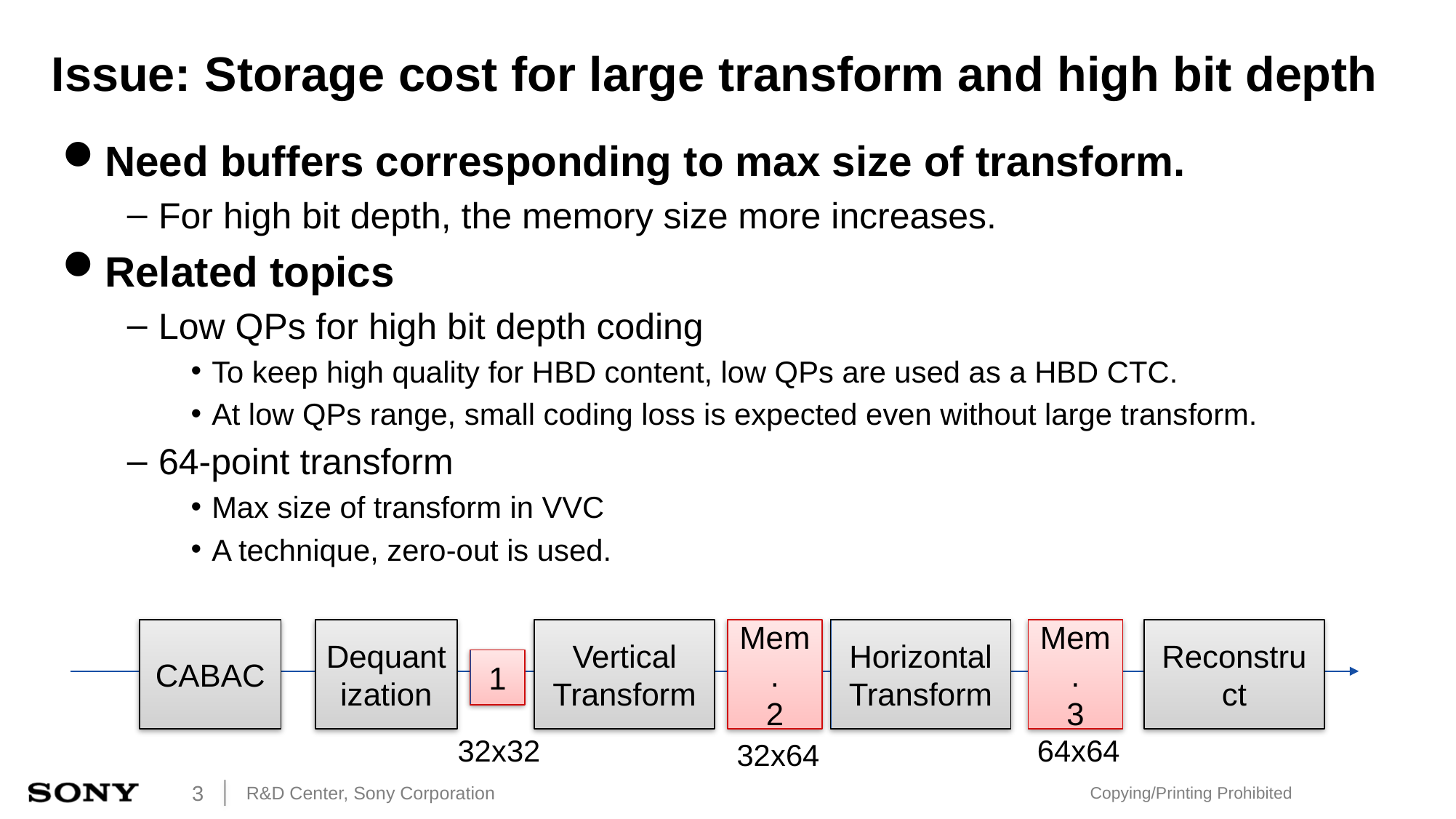

# Issue: Storage cost for large transform and high bit depth
Need buffers corresponding to max size of transform.
For high bit depth, the memory size more increases.
Related topics
Low QPs for high bit depth coding
To keep high quality for HBD content, low QPs are used as a HBD CTC.
At low QPs range, small coding loss is expected even without large transform.
64-point transform
Max size of transform in VVC
A technique, zero-out is used.
CABAC
Dequantization
Vertical Transform
Mem.
2
Horizontal Transform
Mem.
3
Reconstruct
1
32x32
64x64
32x64